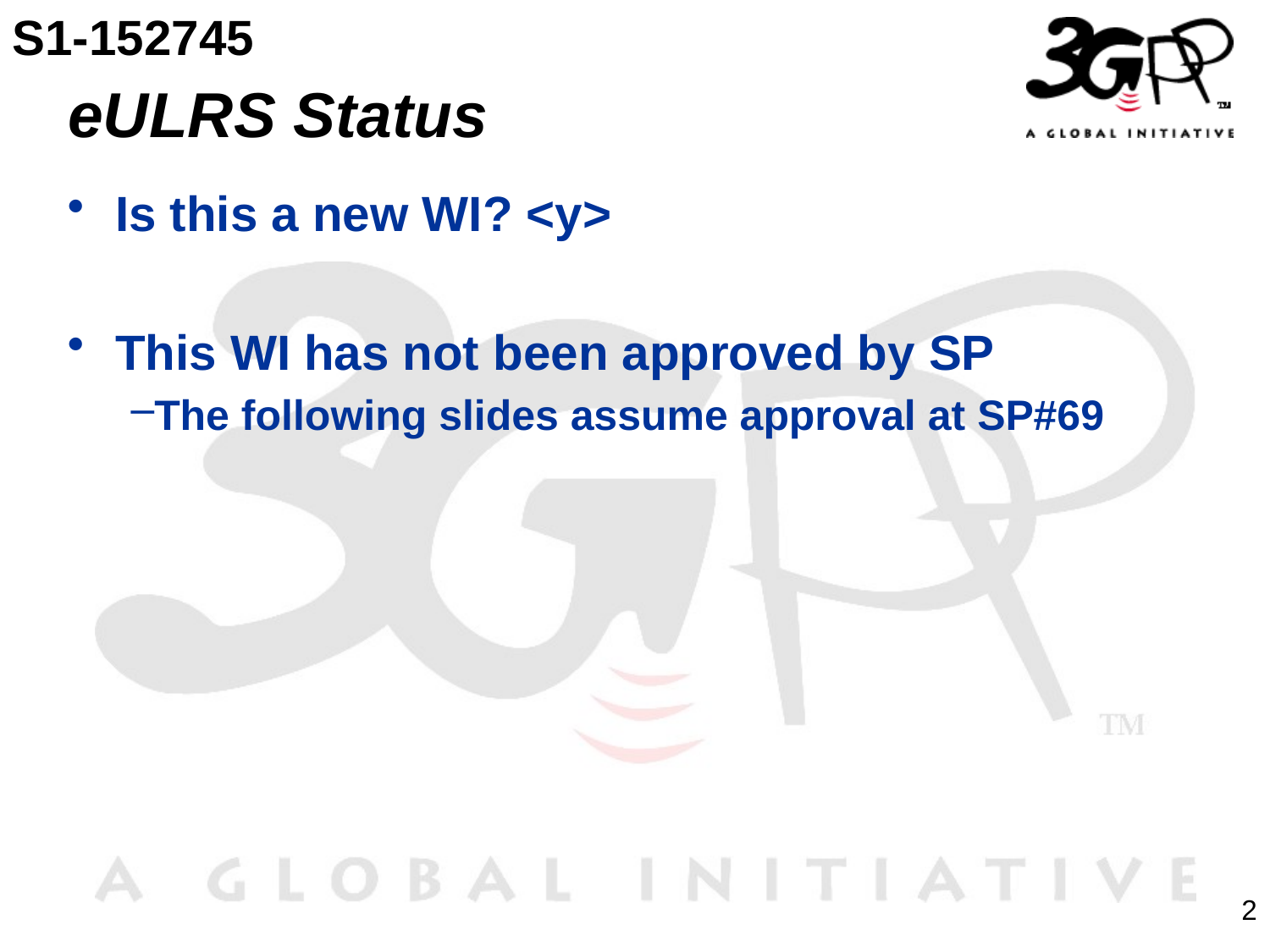

S1-152745
# eULRS Status
Is this a new WI? <y>

This WI has not been approved by SP
The following slides assume approval at SP#69
2